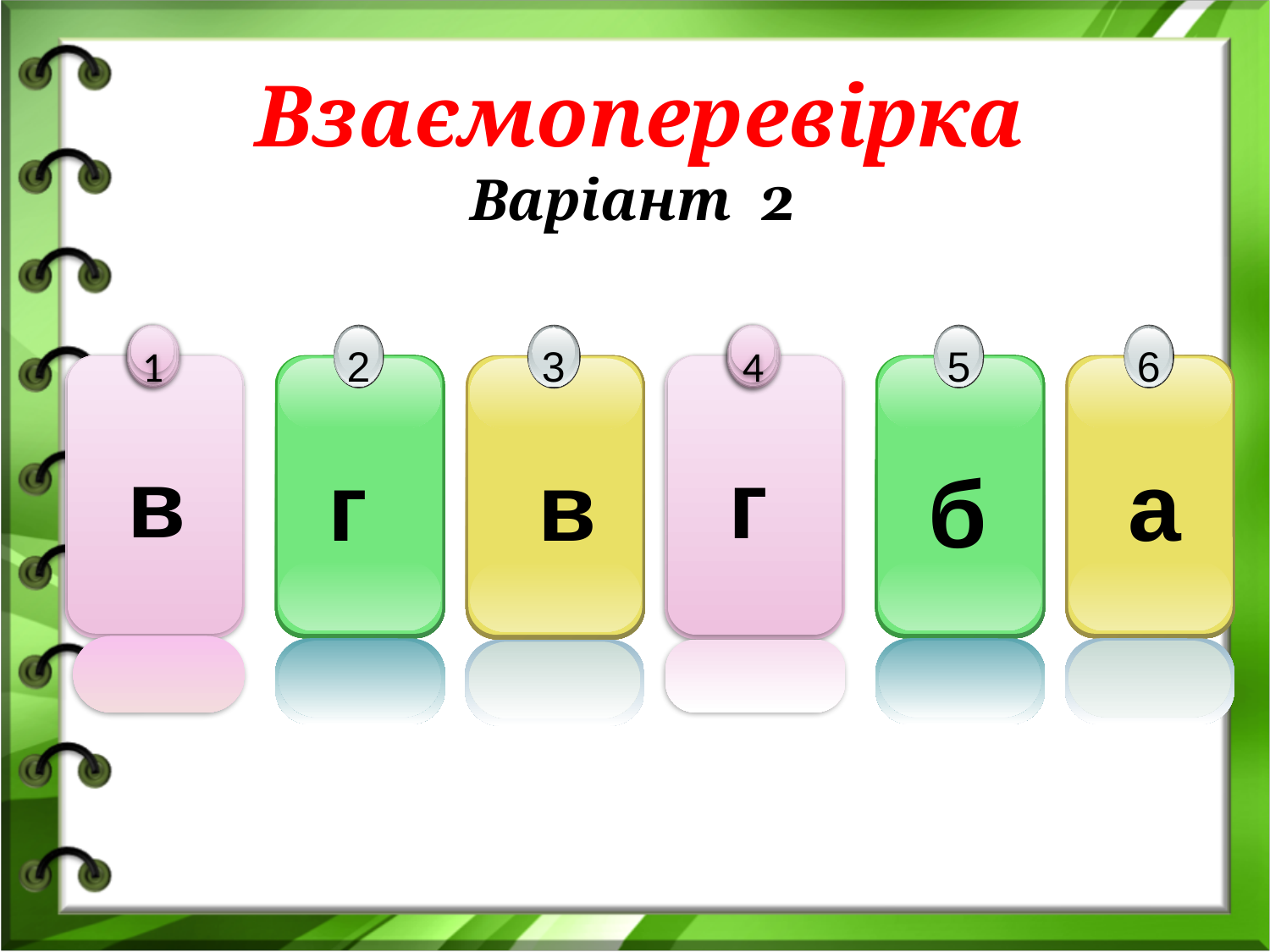

Взаємоперевірка
Варіант  2

1

2

3

5

6

4

в
г
г
в
а
б